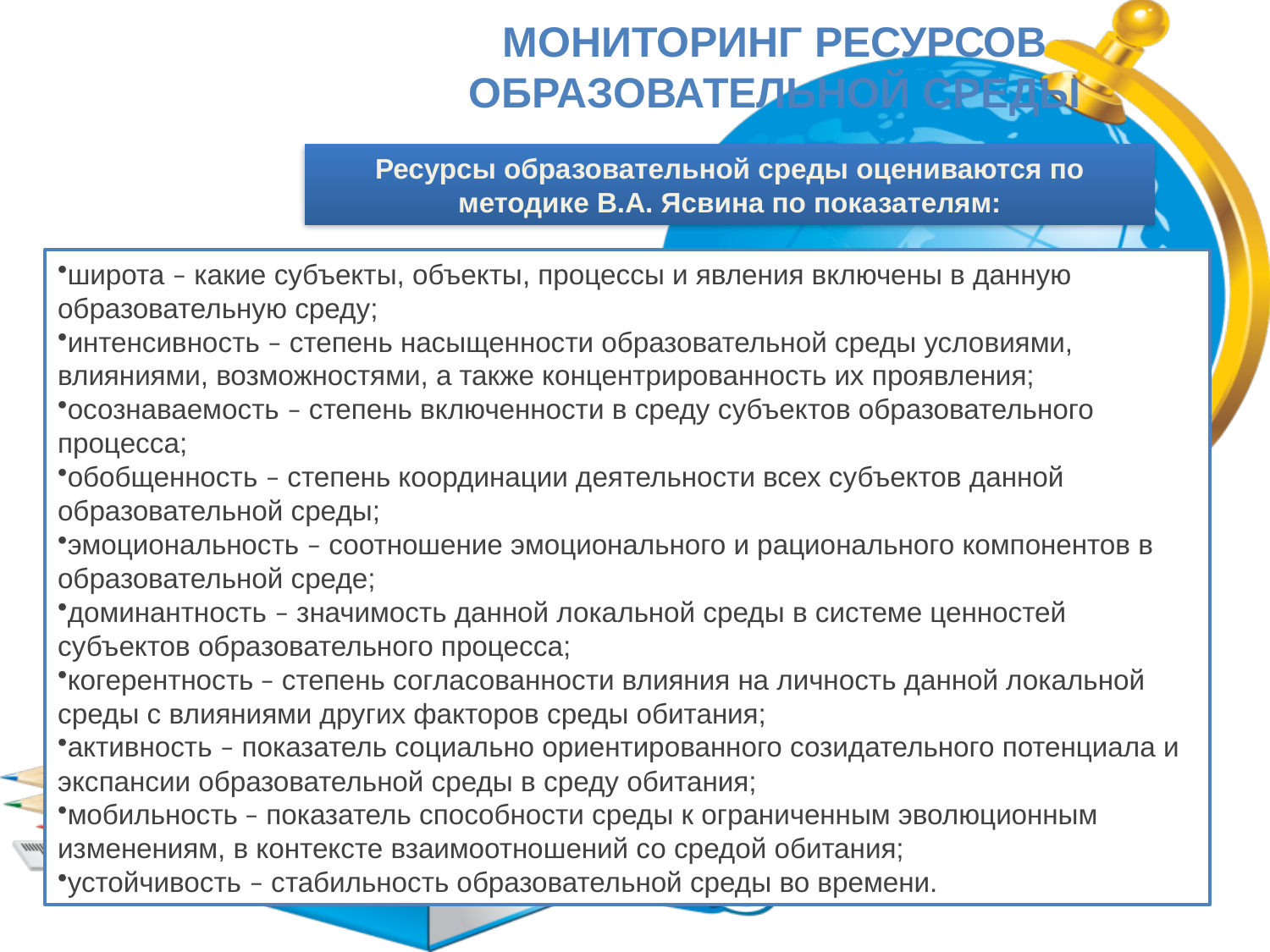

Мониторинг ресурсов образовательной среды
Ресурсы образовательной среды оцениваются по методике В.А. Ясвина по показателям:
широта – какие субъекты, объекты, процессы и явления включены в данную образовательную среду;
интенсивность – степень насыщенности образовательной среды условиями, влияниями, возможностями, а также концентрированность их проявления;
осознаваемость – степень включенности в среду субъектов образовательного процесса;
обобщенность – степень координации деятельности всех субъектов данной образовательной среды;
эмоциональность – соотношение эмоционального и рационального компонентов в образовательной среде;
доминантность – значимость данной локальной среды в системе ценностей субъектов образовательного процесса;
когерентность – степень согласованности влияния на личность данной локальной среды с влияниями других факторов среды обитания;
активность – показатель социально ориентированного созидательного потенциала и экспансии образовательной среды в среду обитания;
мобильность – показатель способности среды к ограниченным эволюционным изменениям, в контексте взаимоотношений со средой обитания;
устойчивость – стабильность образовательной среды во времени.